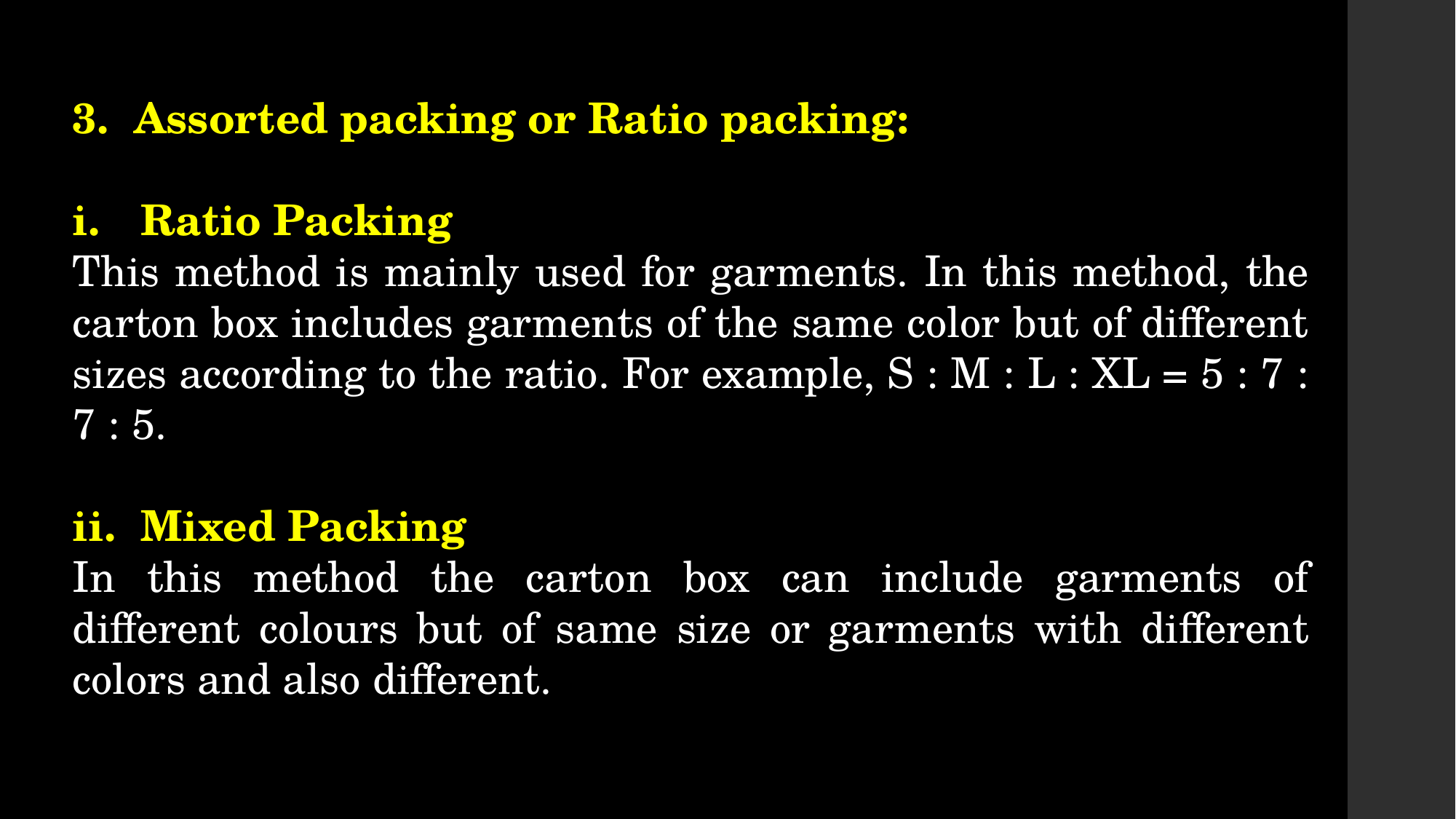

Assorted packing or Ratio packing:

Ratio Packing
This method is mainly used for garments. In this method, the carton box includes garments of the same color but of different sizes according to the ratio. For example, S : M : L : XL = 5 : 7 : 7 : 5.

Mixed Packing
In this method the carton box can include garments of different colours but of same size or garments with different colors and also different.